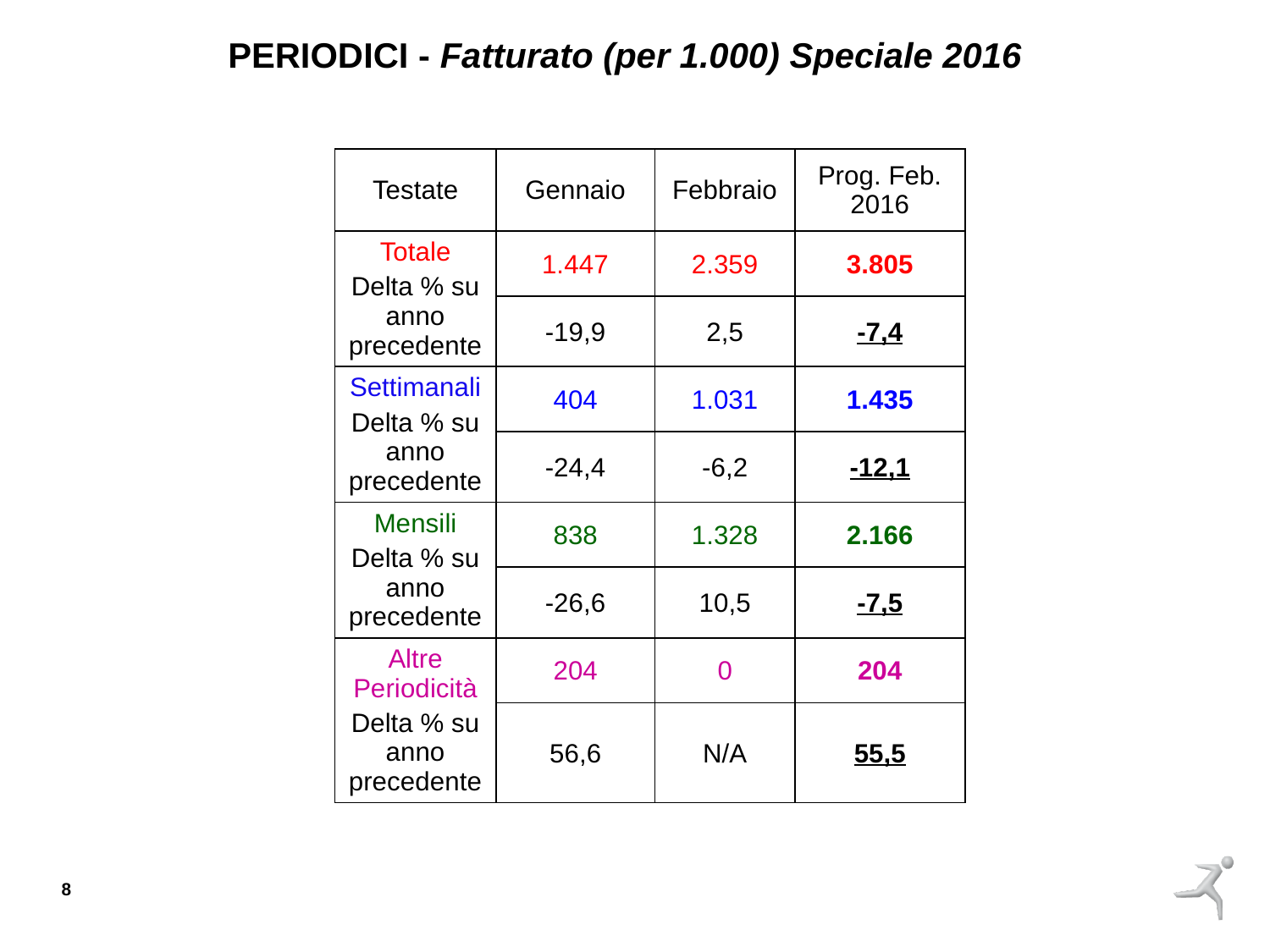

PERIODICI - Fatturato (per 1.000) Speciale 2016

| Testate | Gennaio | Febbraio | Prog. Feb. 2016 |
| --- | --- | --- | --- |
| Totale Delta % su anno precedente | 1.447 | 2.359 | 3.805 |
|  | -19,9 | 2,5 | -7,4 |
| Settimanali Delta % su anno precedente | 404 | 1.031 | 1.435 |
|  | -24,4 | -6,2 | -12,1 |
| Mensili Delta % su anno precedente | 838 | 1.328 | 2.166 |
|  | -26,6 | 10,5 | -7,5 |
| Altre Periodicità Delta % su anno precedente | 204 | 0 | 204 |
|  | 56,6 | N/A | 55,5 |